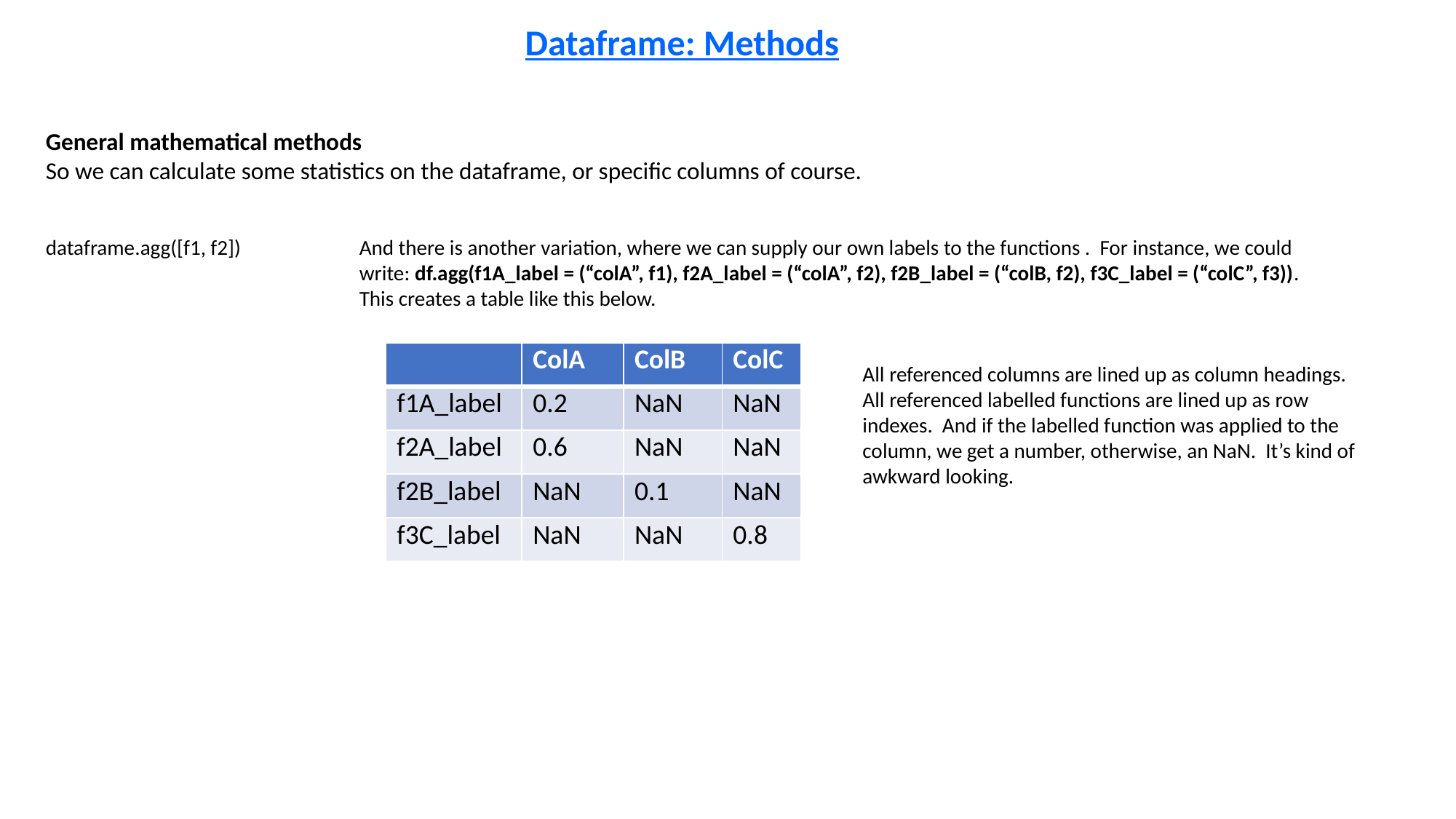

Dataframe: Methods
General mathematical methods
So we can calculate some statistics on the dataframe, or specific columns of course.
dataframe.agg([f1, f2])
And there is another variation, where we can supply our own labels to the functions .  For instance, we could write: df.agg(f1A_label = (“colA”, f1), f2A_label = (“colA”, f2), f2B_label = (“colB, f2), f3C_label = (“colC”, f3)).  This creates a table like this below.
|  | ColA | ColB | ColC |
| --- | --- | --- | --- |
| f1A\_label | 0.2 | NaN | NaN |
| f2A\_label | 0.6 | NaN | NaN |
| f2B\_label | NaN | 0.1 | NaN |
| f3C\_label | NaN | NaN | 0.8 |
All referenced columns are lined up as column headings.  All referenced labelled functions are lined up as row indexes.  And if the labelled function was applied to the column, we get a number, otherwise, an NaN.  It’s kind of awkward looking.